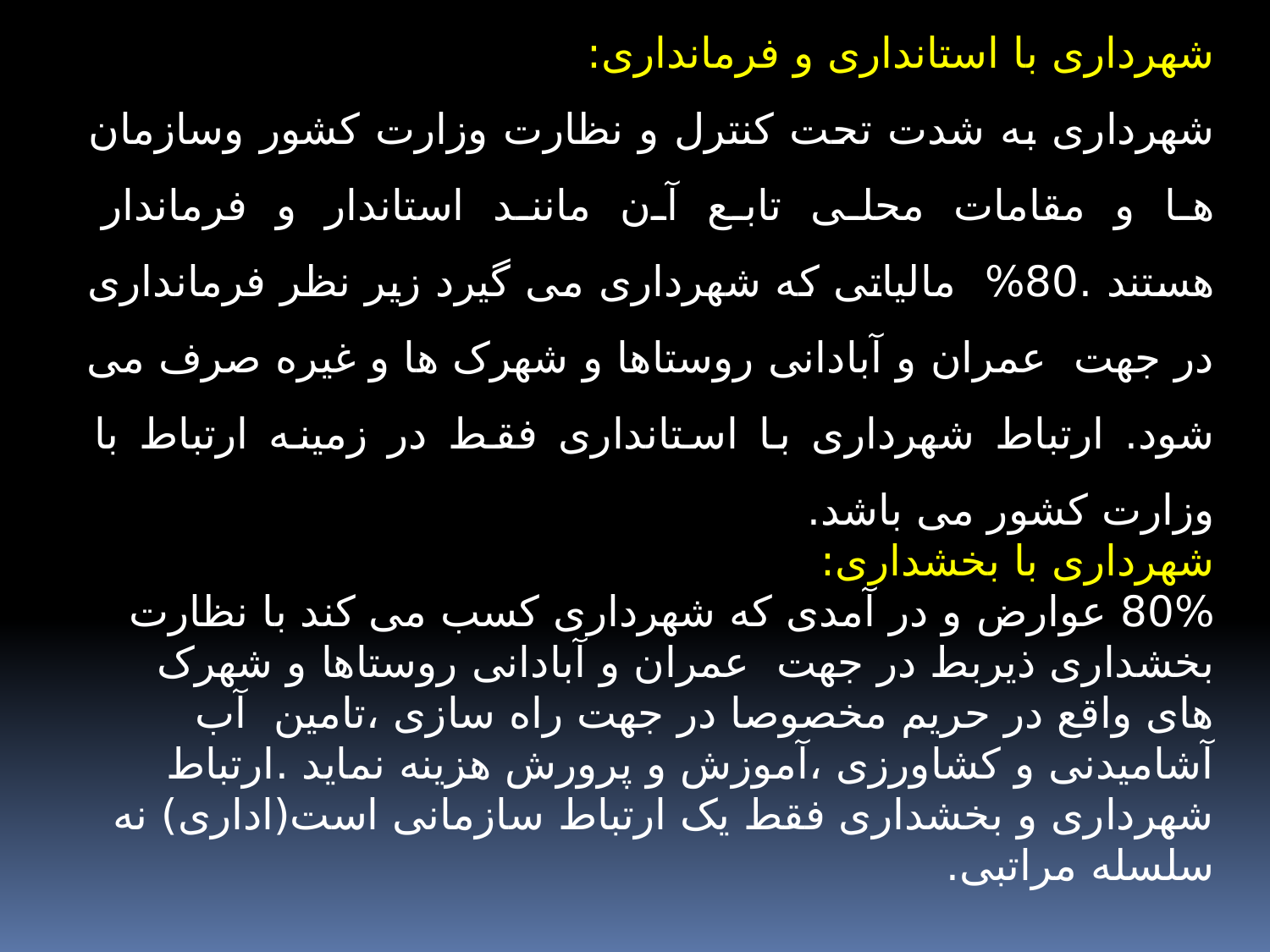

شهرداری با استانداری و فرمانداری:
شهرداری به شدت تحت کنترل و نظارت وزارت کشور وسازمان ها و مقامات محلی تابع آن مانند استاندار و فرماندار هستند .80%  مالیاتی که شهرداری می گیرد زیر نظر فرمانداری در جهت  عمران و آبادانی روستاها و شهرک ها و غیره صرف می شود. ارتباط شهرداری با استانداری فقط در زمینه ارتباط با وزارت کشور می باشد.
شهرداری با بخشداری:
80% عوارض و در آمدی که شهرداری کسب می کند با نظارت بخشداری ذیربط در جهت  عمران و آبادانی روستاها و شهرک های واقع در حریم مخصوصا در جهت راه سازی ،تامین  آب آشامیدنی و کشاورزی ،آموزش و پرورش هزینه نماید .ارتباط شهرداری و بخشداری فقط یک ارتباط سازمانی است(اداری) نه سلسله مراتبی.